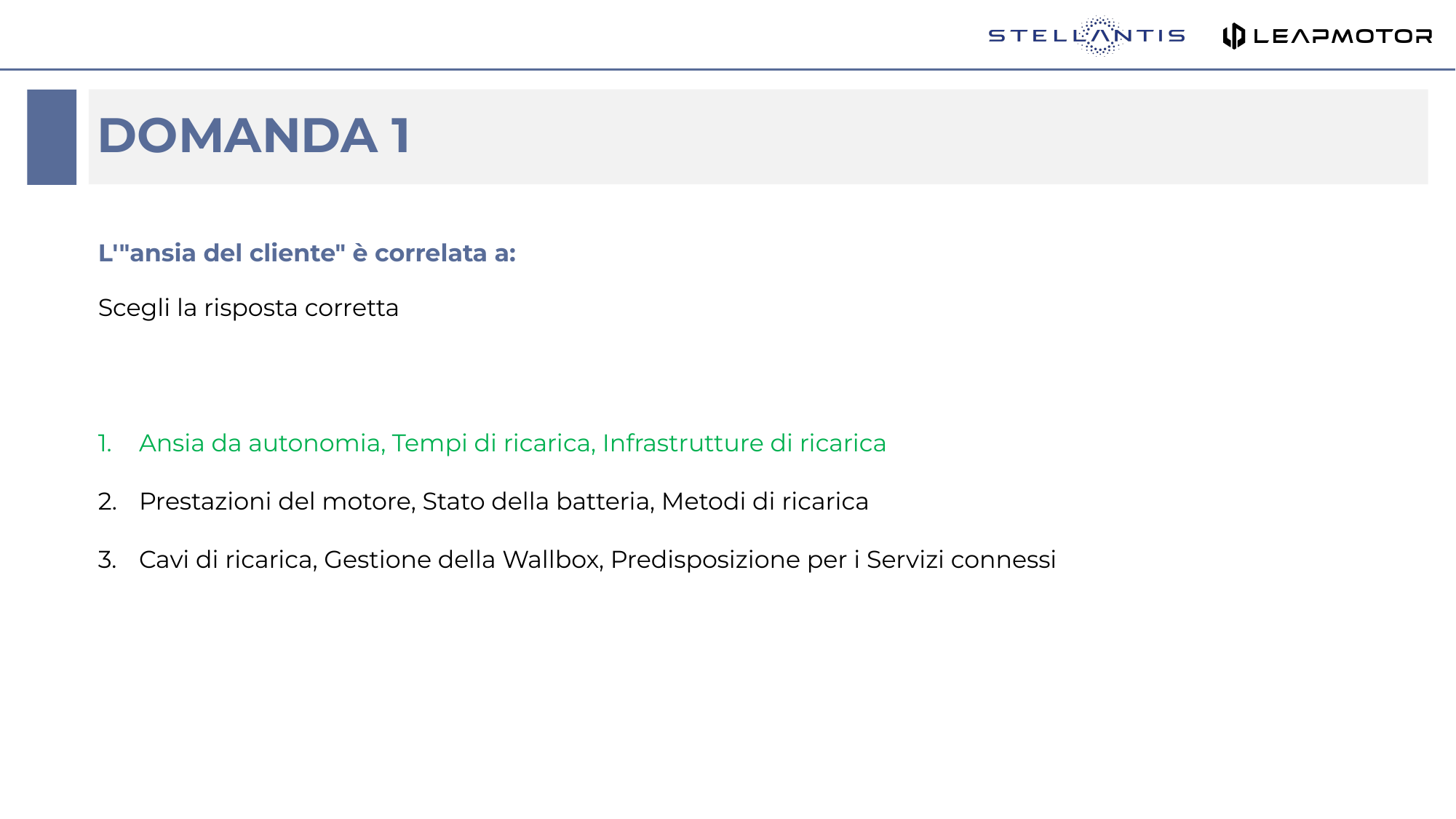

# Domanda 1
L'"ansia del cliente" è correlata a:
Scegli la risposta corretta
Ansia da autonomia, Tempi di ricarica, Infrastrutture di ricarica

Prestazioni del motore, Stato della batteria, Metodi di ricarica

Cavi di ricarica, Gestione della Wallbox, Predisposizione per i Servizi connessi